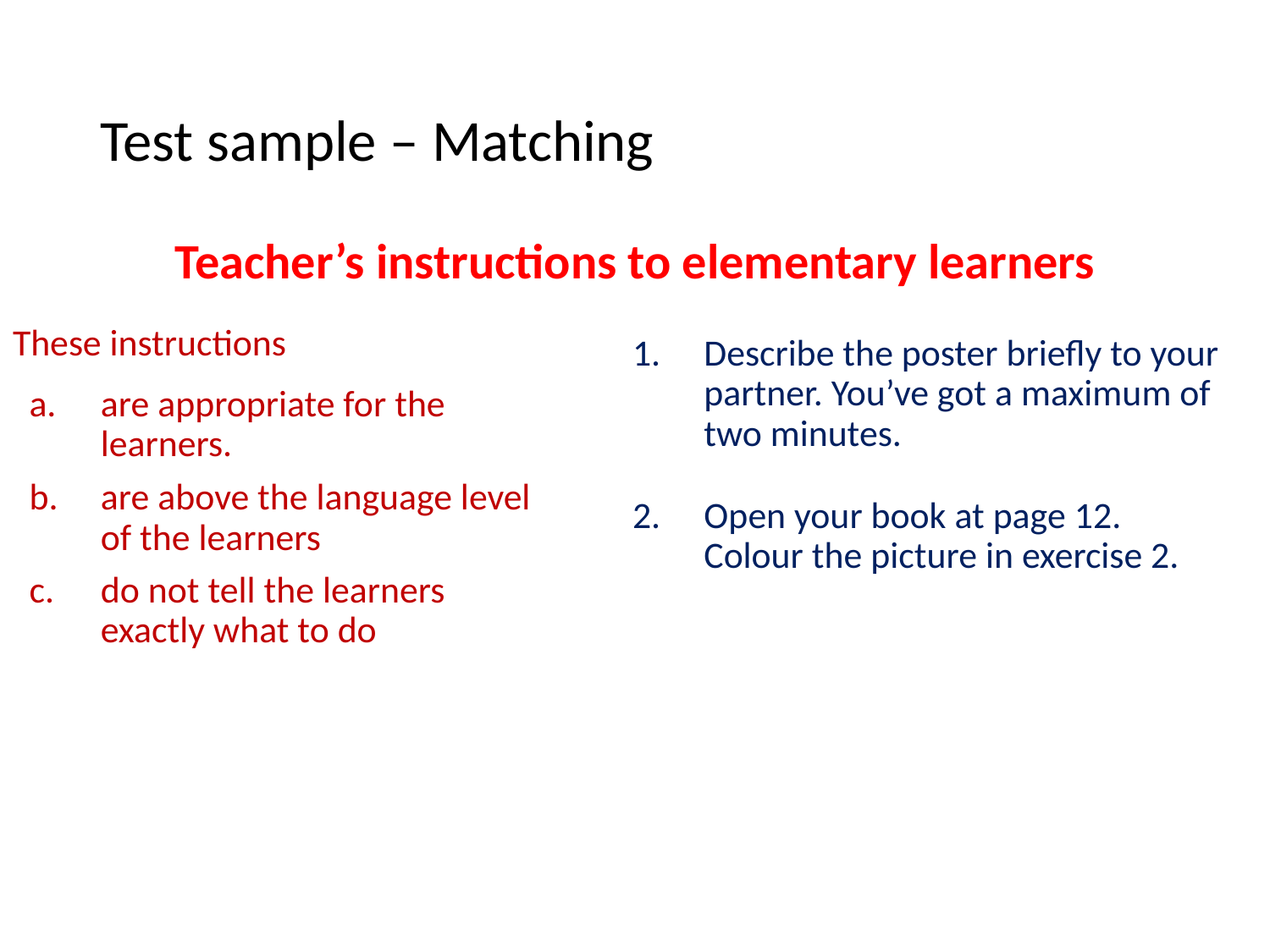

# Test sample – Matching
Teacher’s instructions to elementary learners
These instructions
are appropriate for the learners.
are above the language level of the learners
do not tell the learners exactly what to do
Describe the poster briefly to your partner. You’ve got a maximum of two minutes.
Open your book at page 12. Colour the picture in exercise 2.